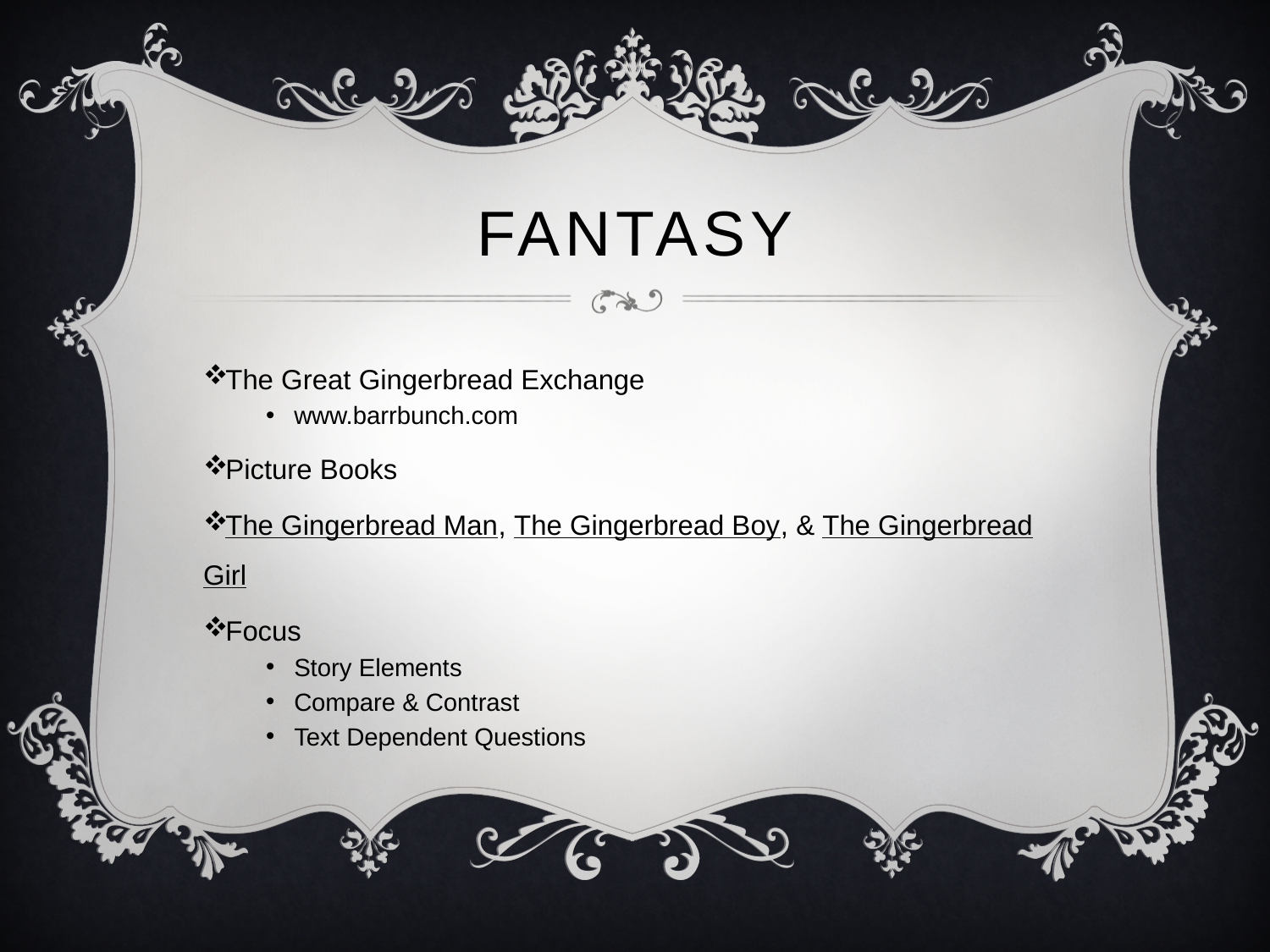

# Fantasy
The Great Gingerbread Exchange
www.barrbunch.com
Picture Books
The Gingerbread Man, The Gingerbread Boy, & The Gingerbread Girl
Focus
Story Elements
Compare & Contrast
Text Dependent Questions